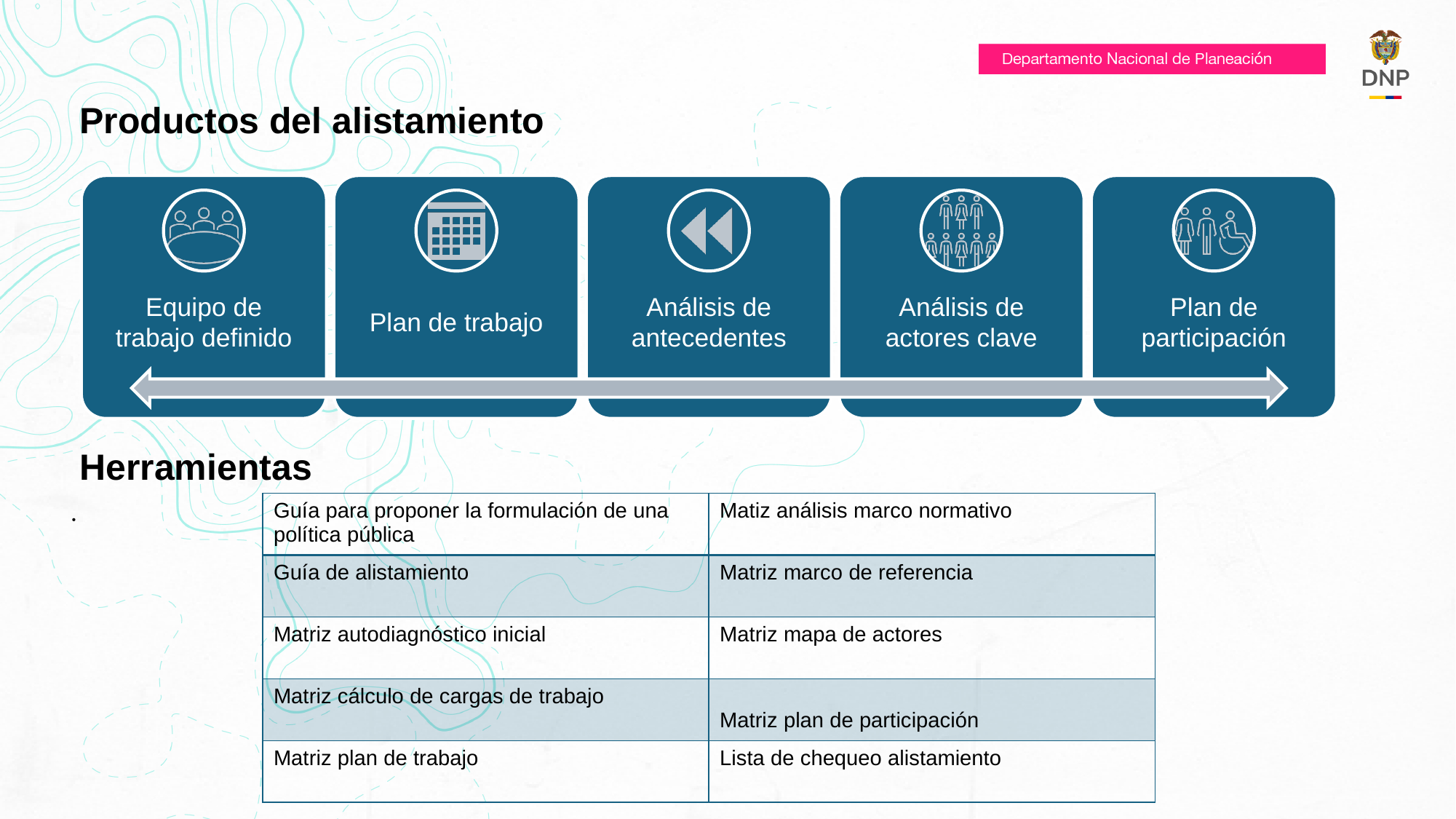

# Productos del alistamiento
Equipo de trabajo definido
Plan de trabajo
Análisis de antecedentes
Análisis de actores clave
Plan de participación
Herramientas

.
| Guía para proponer la formulación de una política pública | Matiz análisis marco normativo |
| --- | --- |
| Guía de alistamiento | Matriz marco de referencia |
| Matriz autodiagnóstico inicial | Matriz mapa de actores |
| Matriz cálculo de cargas de trabajo | Matriz plan de participación |
| Matriz plan de trabajo | Lista de chequeo alistamiento |